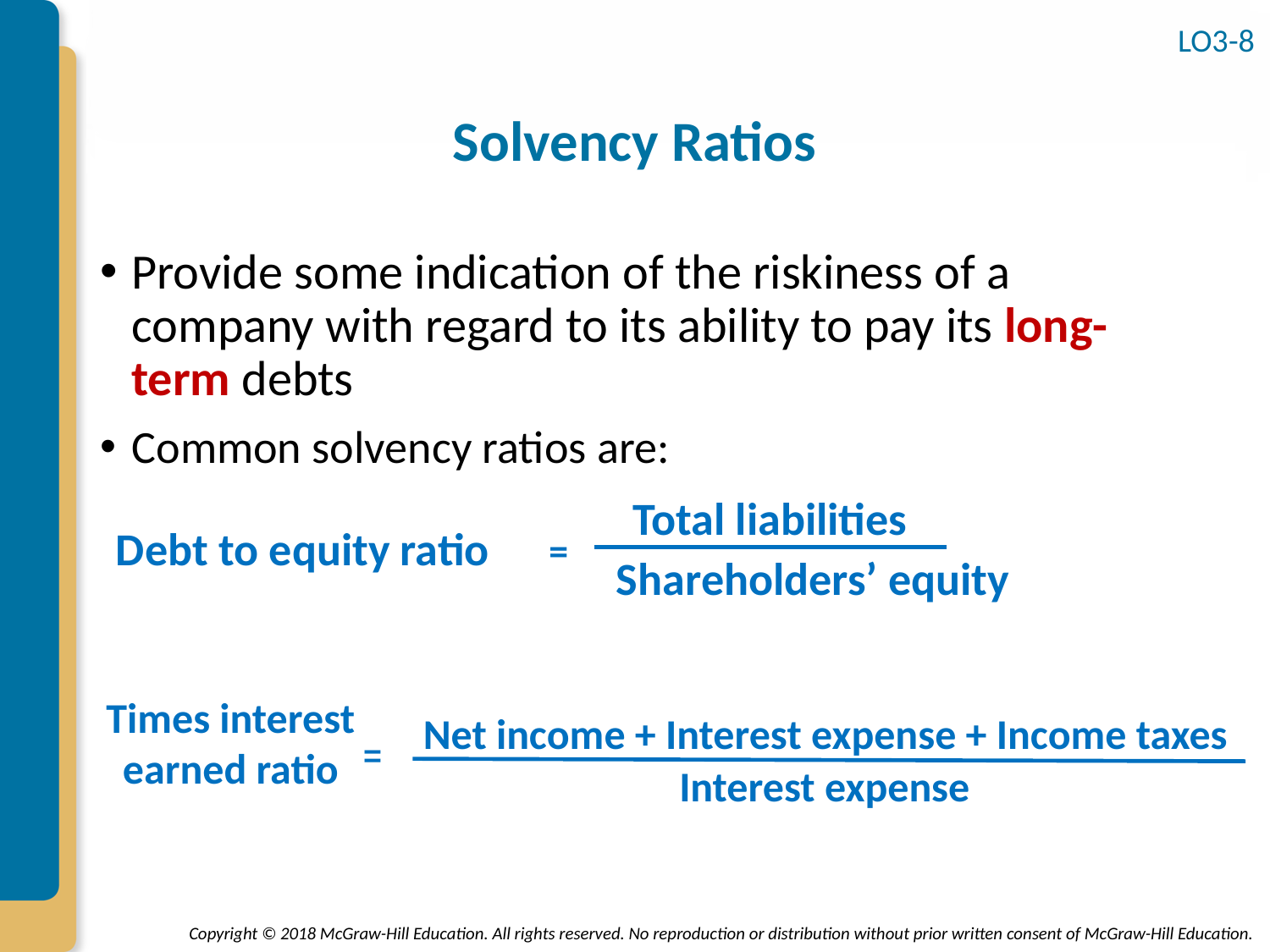

LO3-8
# Solvency Ratios
Provide some indication of the riskiness of a company with regard to its ability to pay its long-term debts
Common solvency ratios are:

Total liabilities
Debt to equity ratio
=
Shareholders’ equity
Times interest earned ratio
Net income + Interest expense + Income taxes
=
Interest expense